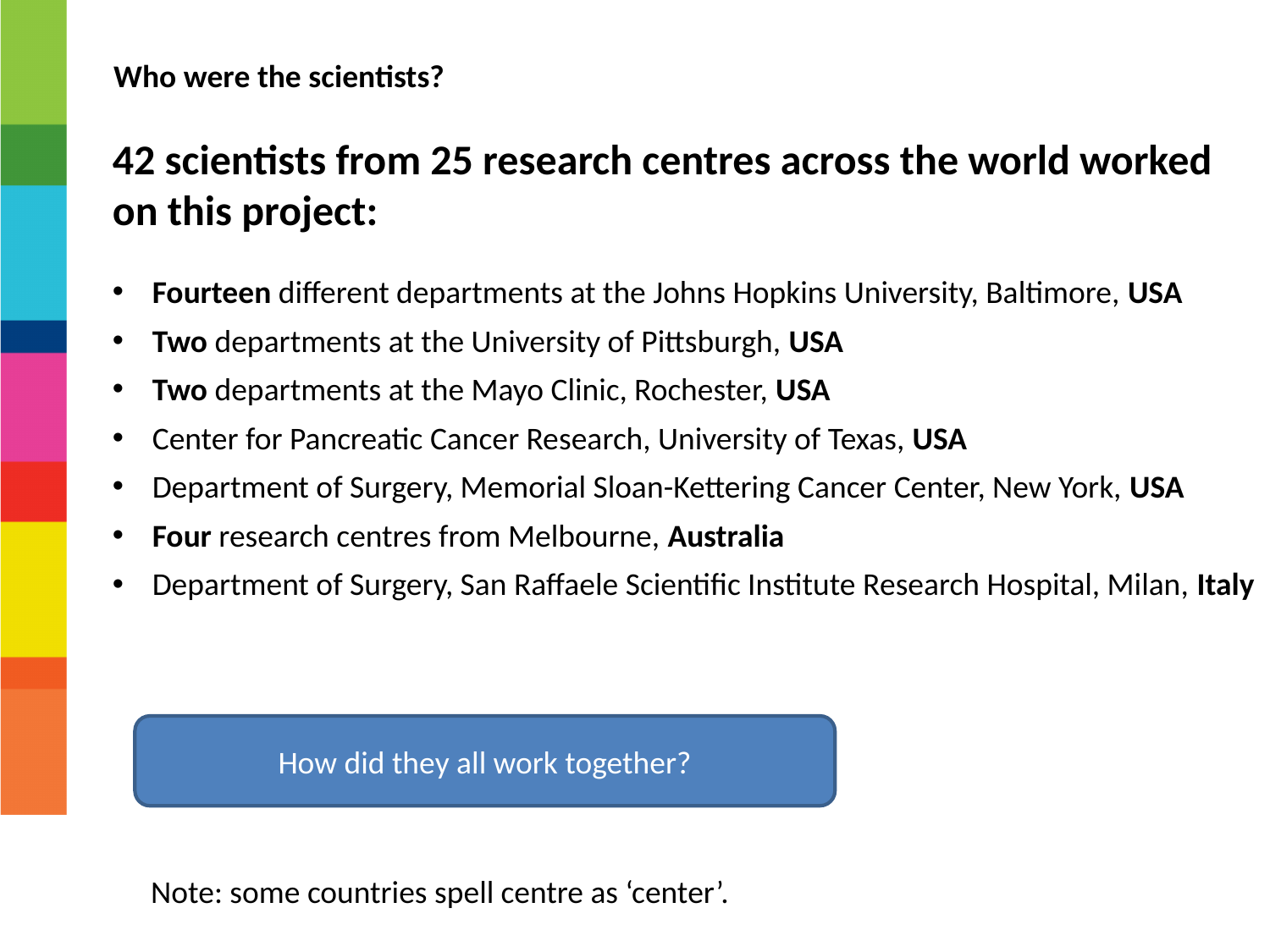

Who were the scientists?
42 scientists from 25 research centres across the world worked on this project:

Fourteen different departments at the Johns Hopkins University, Baltimore, USA
Two departments at the University of Pittsburgh, USA
Two departments at the Mayo Clinic, Rochester, USA
Center for Pancreatic Cancer Research, University of Texas, USA
Department of Surgery, Memorial Sloan-Kettering Cancer Center, New York, USA
Four research centres from Melbourne, Australia
Department of Surgery, San Raffaele Scientific Institute Research Hospital, Milan, Italy

How did they all work together?
Note: some countries spell centre as ‘center’.